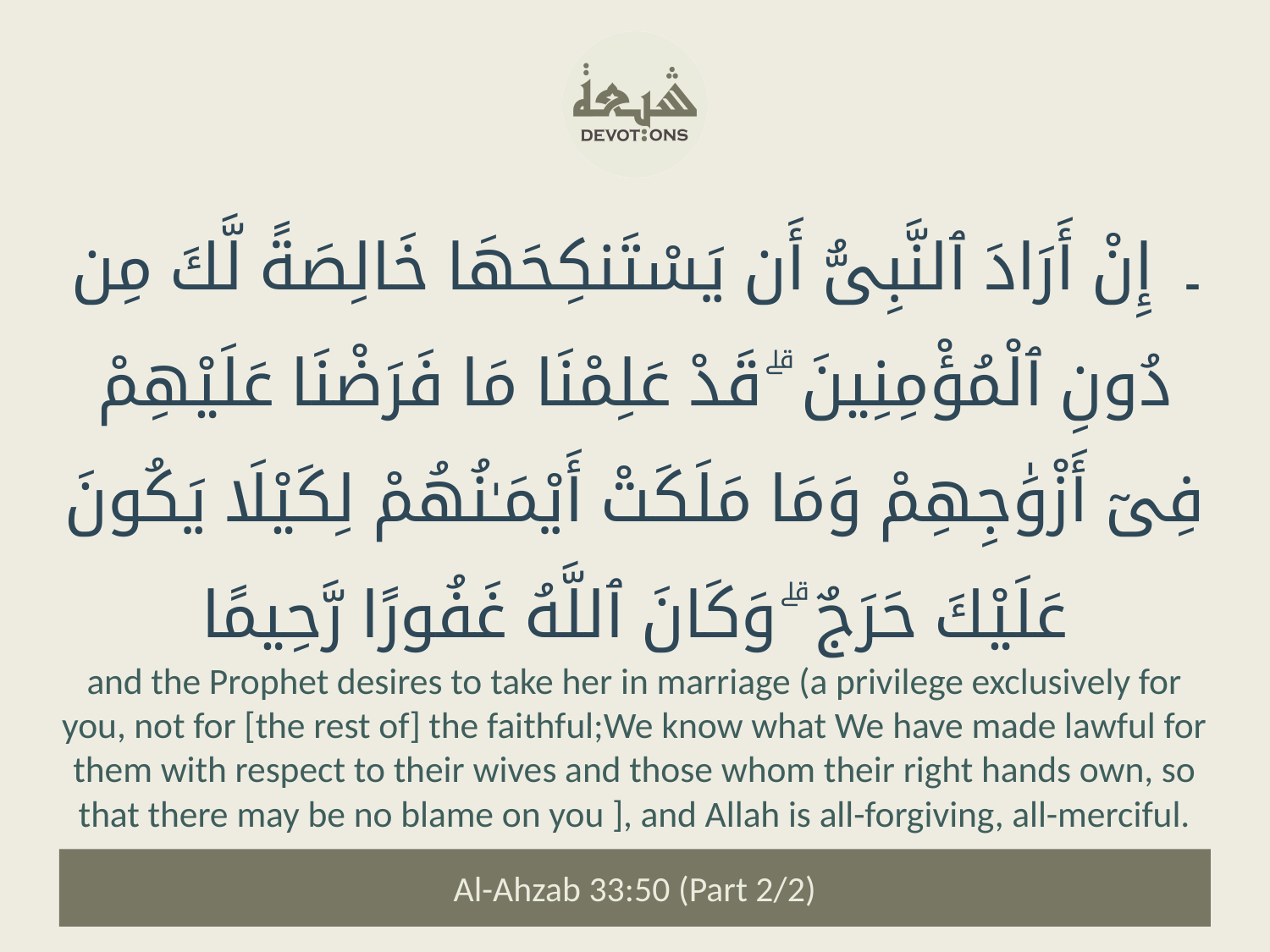

۔  إِنْ أَرَادَ ٱلنَّبِىُّ أَن يَسْتَنكِحَهَا خَالِصَةً لَّكَ مِن دُونِ ٱلْمُؤْمِنِينَ ۗ قَدْ عَلِمْنَا مَا فَرَضْنَا عَلَيْهِمْ فِىٓ أَزْوَٰجِهِمْ وَمَا مَلَكَتْ أَيْمَـٰنُهُمْ لِكَيْلَا يَكُونَ عَلَيْكَ حَرَجٌ ۗ وَكَانَ ٱللَّهُ غَفُورًا رَّحِيمًا
and the Prophet desires to take her in marriage (a privilege exclusively for you, not for [the rest of] the faithful;We know what We have made lawful for them with respect to their wives and those whom their right hands own, so that there may be no blame on you ], and Allah is all-forgiving, all-merciful.
Al-Ahzab 33:50 (Part 2/2)